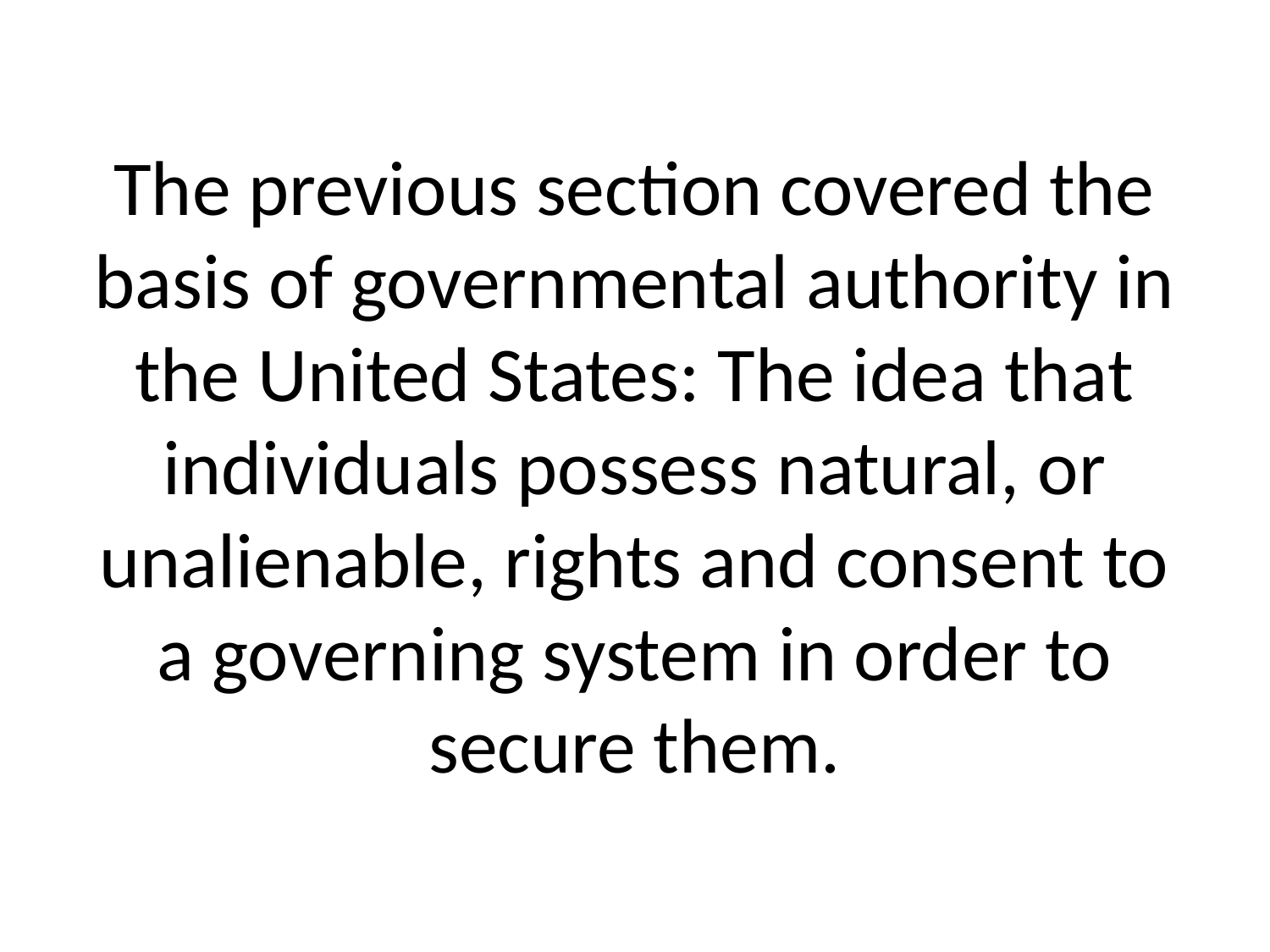

# The previous section covered the basis of governmental authority in the United States: The idea that individuals possess natural, or unalienable, rights and consent to a governing system in order to secure them.